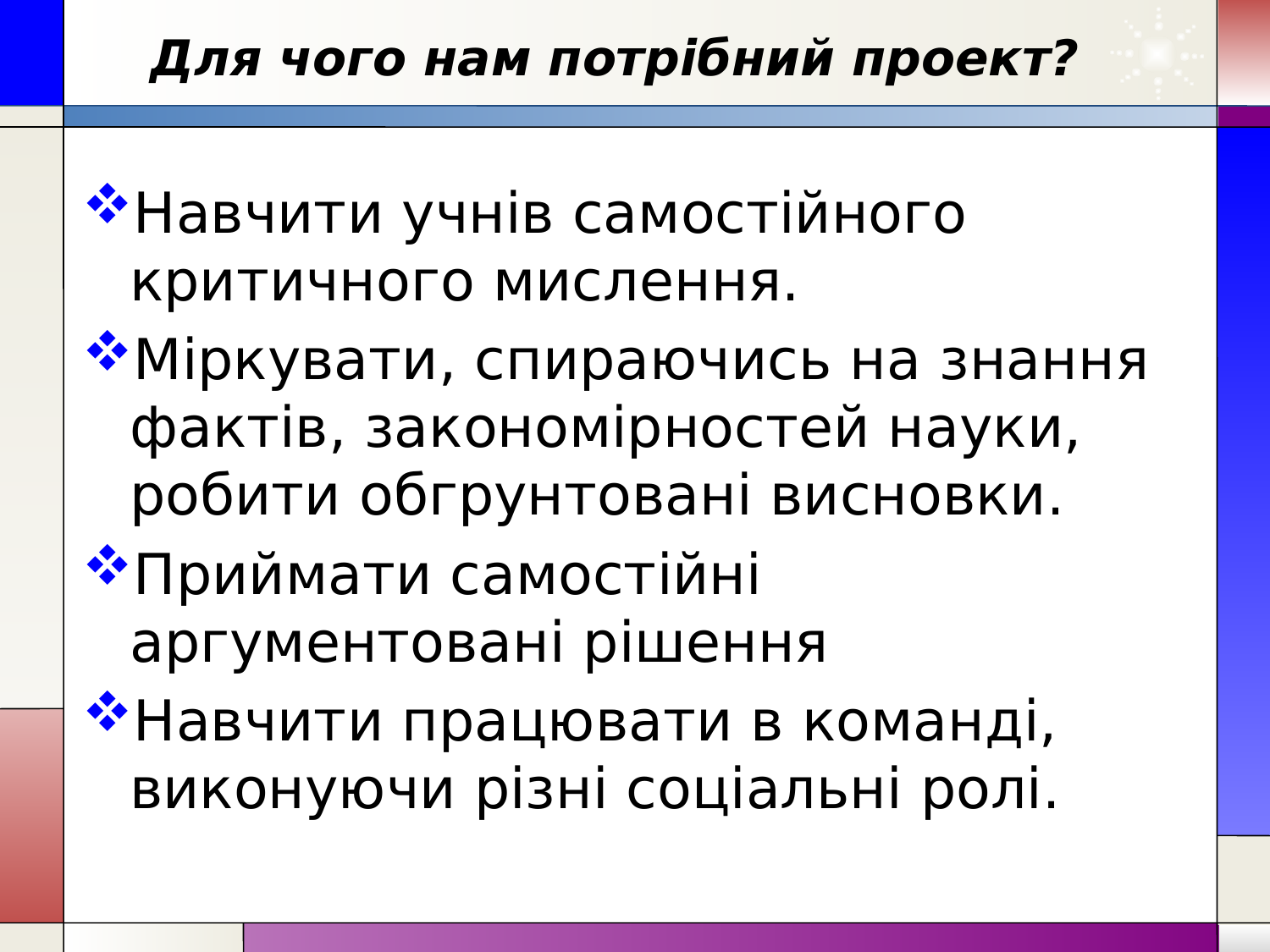

# Для чого нам потрібний проект?
Навчити учнів самостійного критичного мислення.
Міркувати, спираючись на знання фактів, закономірностей науки, робити обгрунтовані висновки.
Приймати самостійні аргументовані рішення
Навчити працювати в команді, виконуючи різні соціальні ролі.